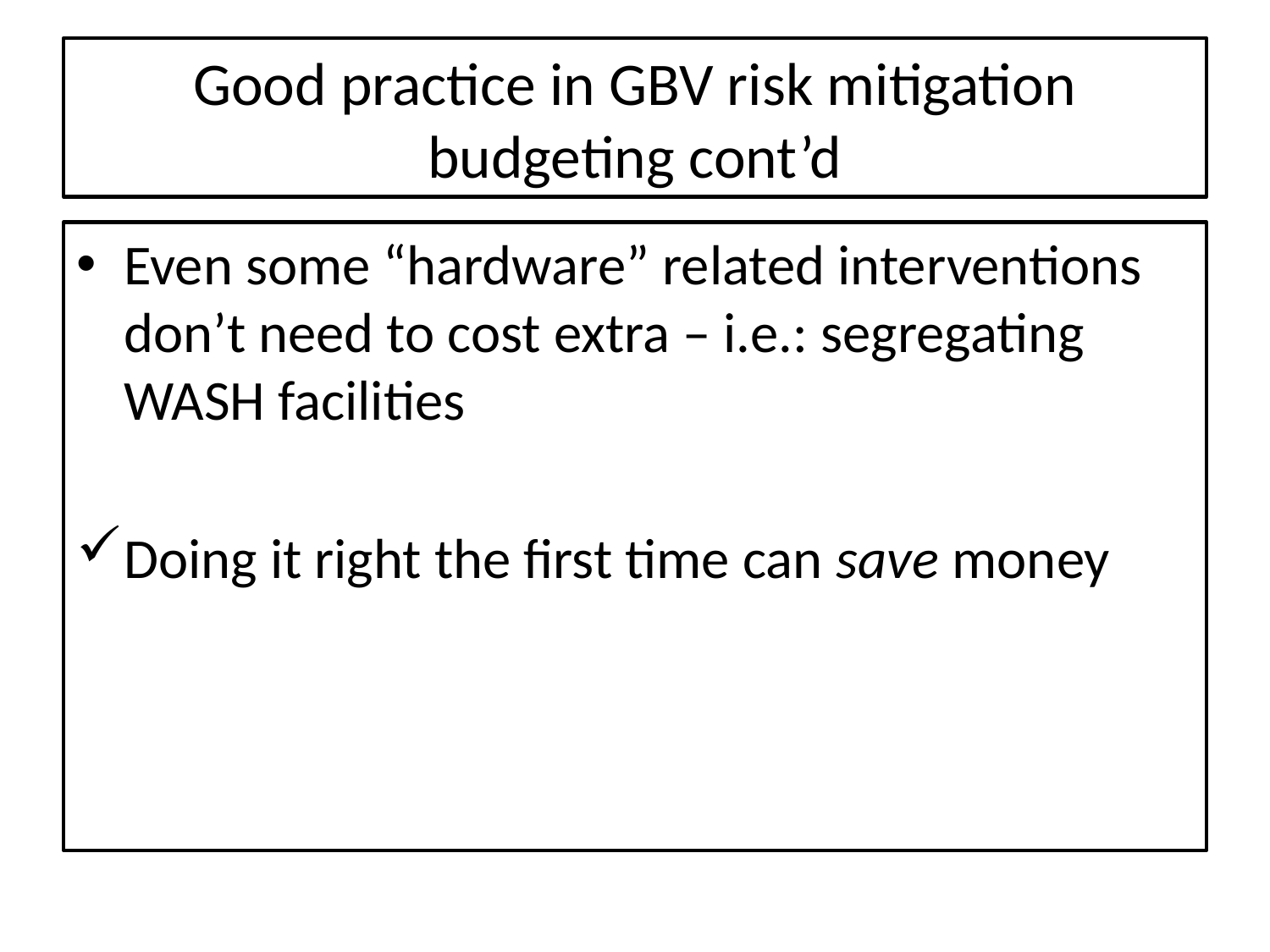

# Good practice in GBV risk mitigation budgeting cont’d
Even some “hardware” related interventions don’t need to cost extra – i.e.: segregating WASH facilities

Doing it right the first time can save money